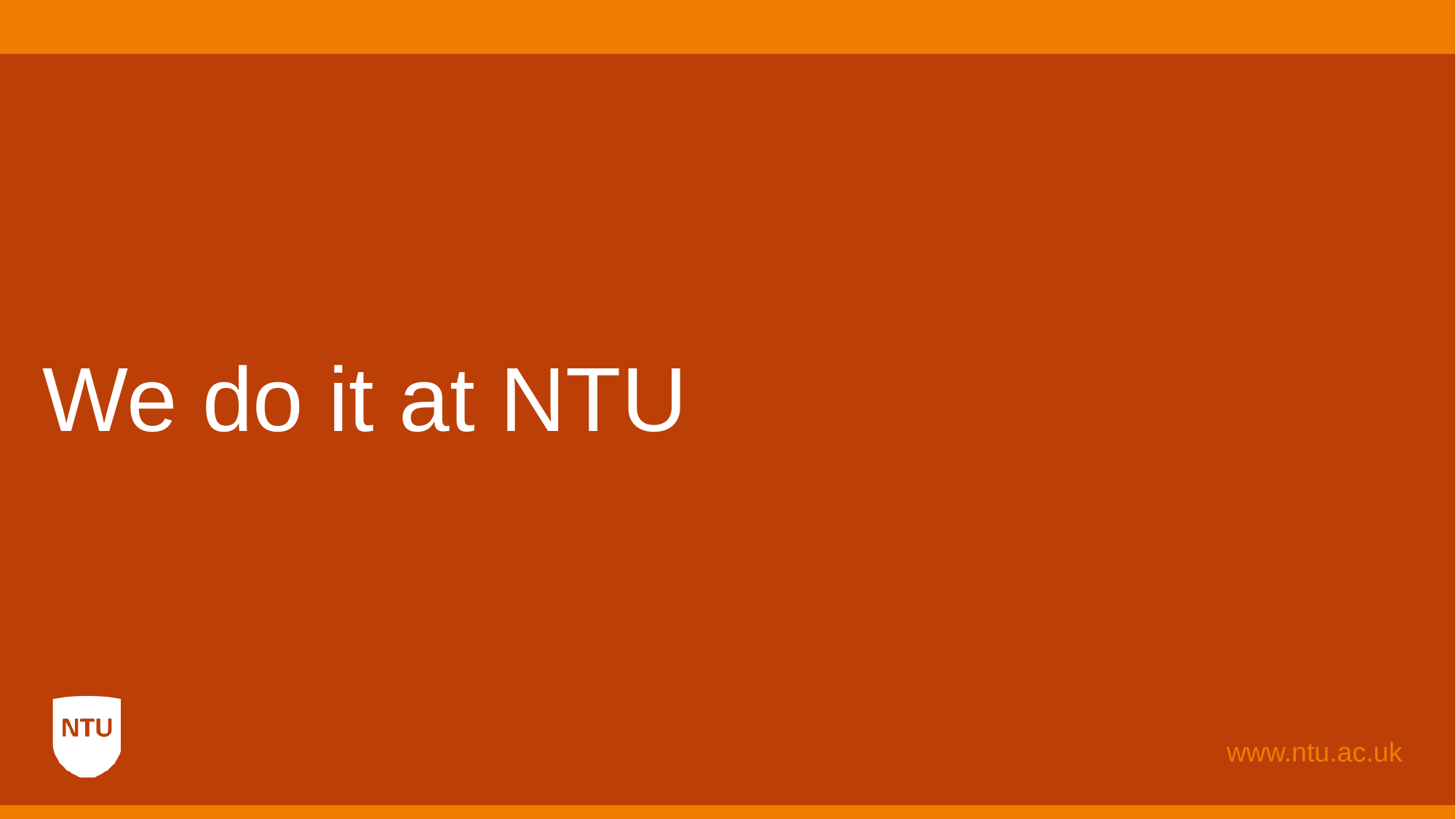

# We do it at NTU

www.ntu.ac.uk